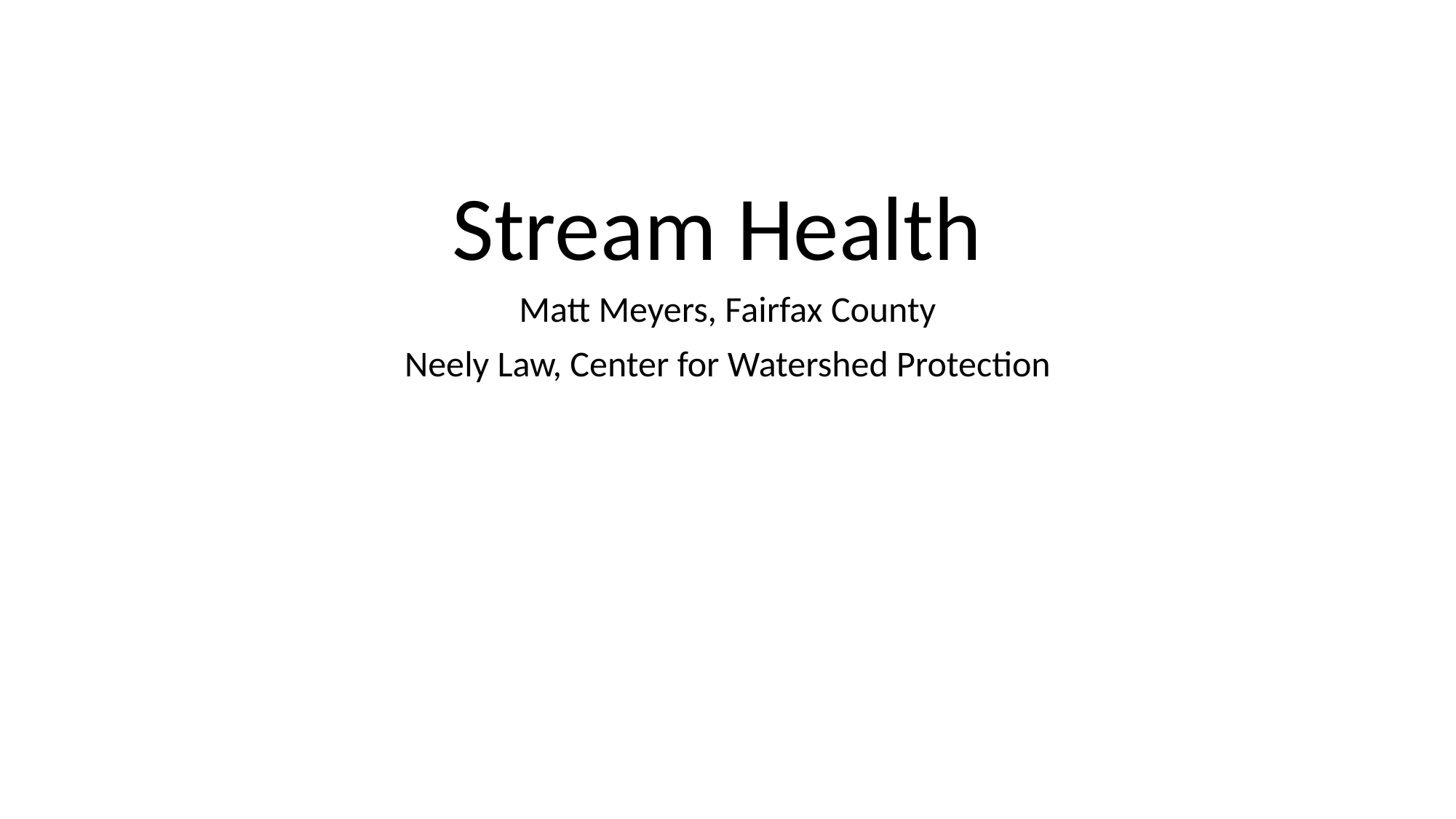

# Stream Health
Matt Meyers, Fairfax County
Neely Law, Center for Watershed Protection